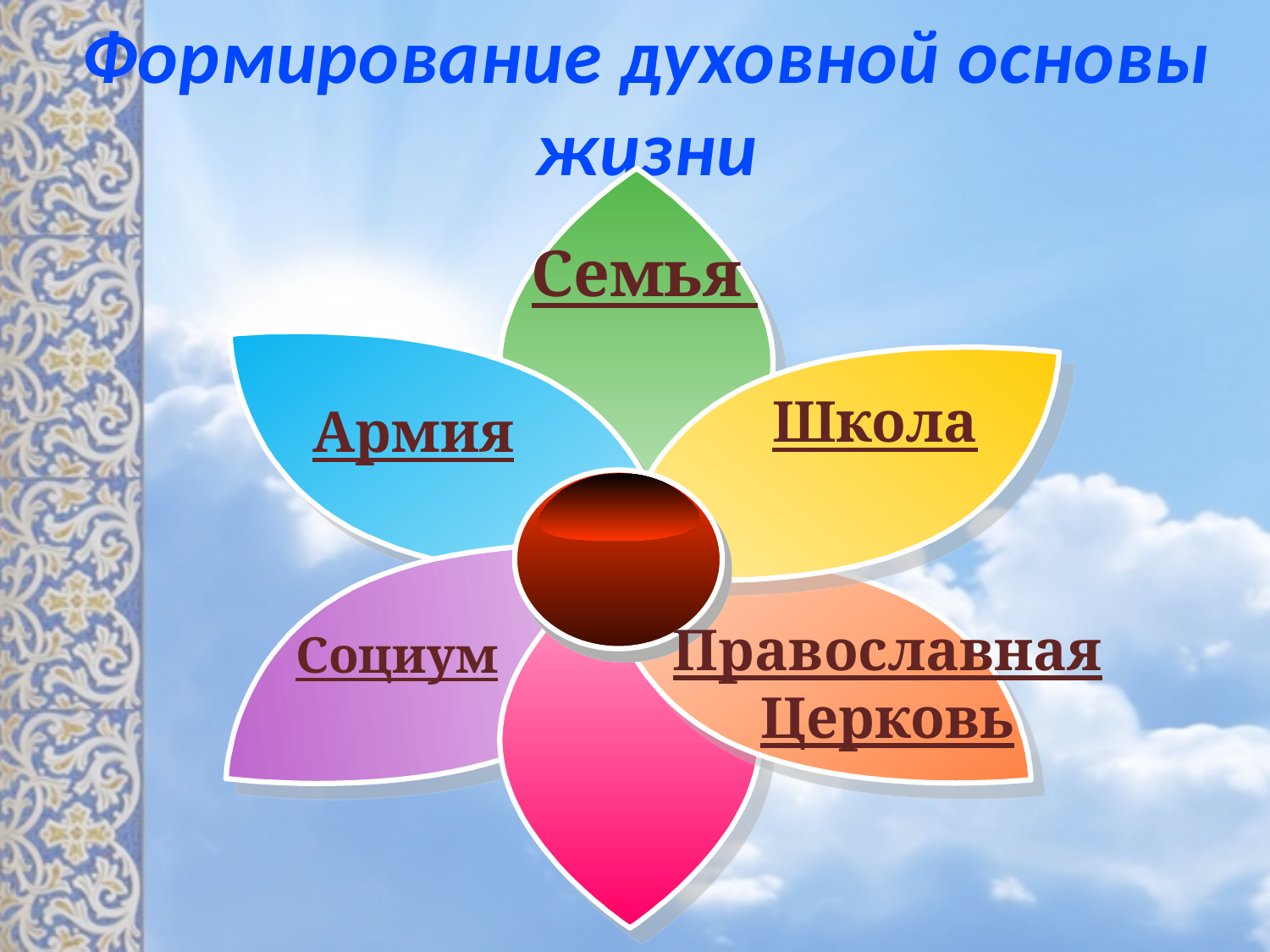

# Формирование духовной основы жизни

Семья

Школа
Армия

Православная Церковь
Социум

прр